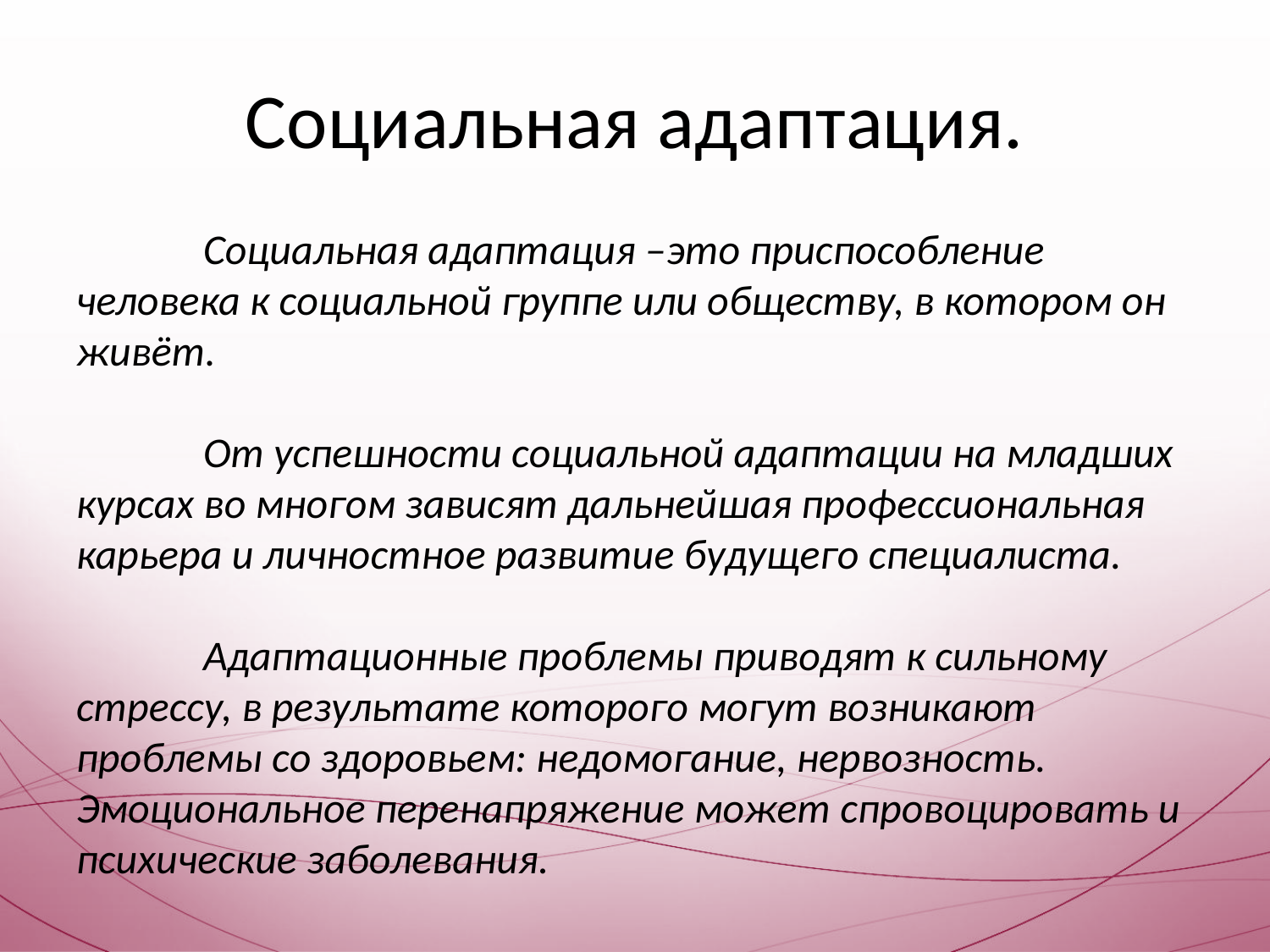

# Социальная адаптация.
	Социальная адаптация –это приспособление человека к социальной группе или обществу, в котором он живёт.

	От успешности социальной адаптации на младших курсах во многом зависят дальнейшая профессиональная карьера и личностное развитие будущего специалиста.

	Адаптационные проблемы приводят к сильному стрессу, в результате которого могут возникают проблемы со здоровьем: недомогание, нервозность. Эмоциональное перенапряжение может спровоцировать и психические заболевания.